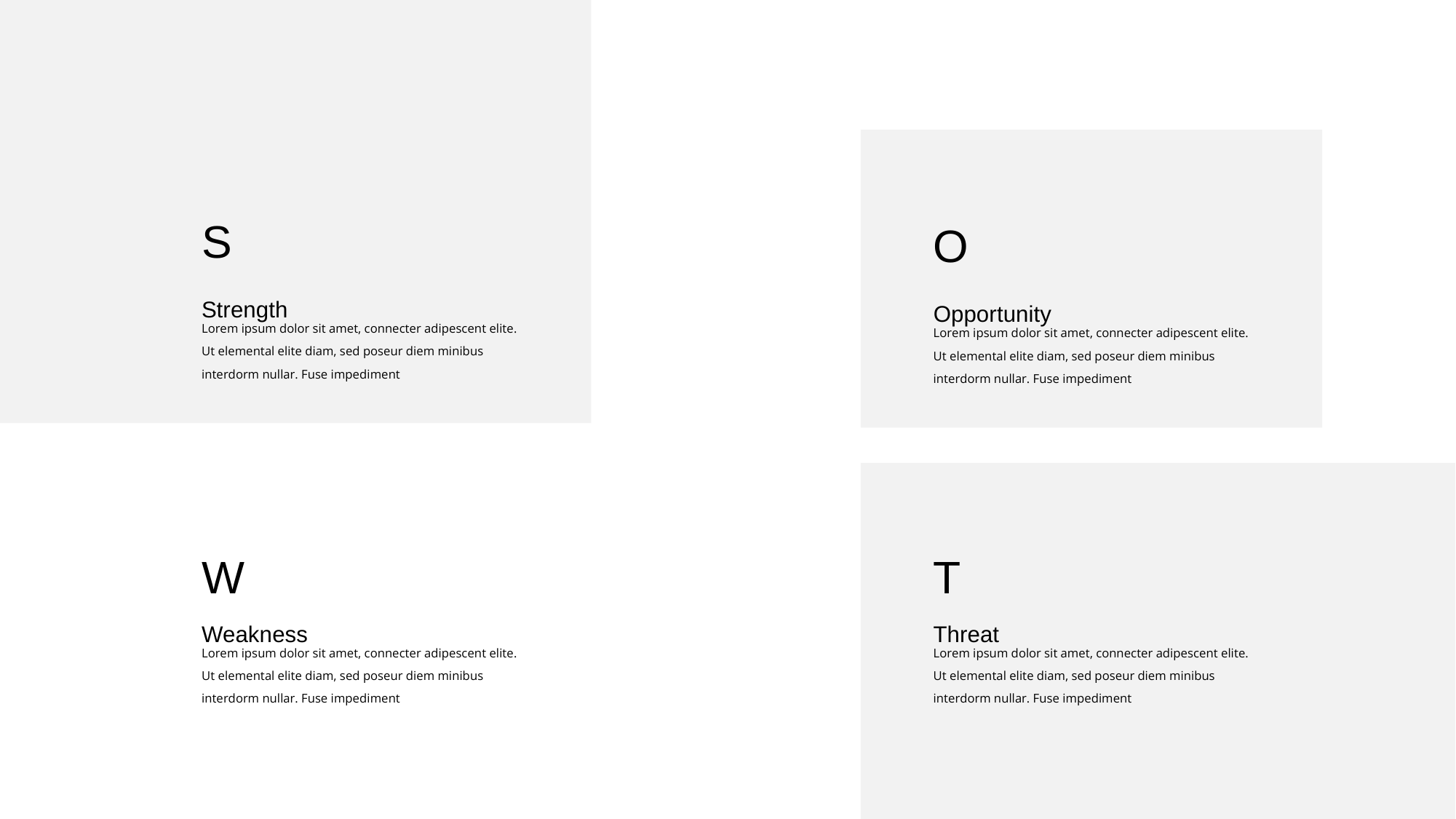

S
O
Opportunity
Lorem ipsum dolor sit amet, connecter adipescent elite.
Ut elemental elite diam, sed poseur diem minibus
interdorm nullar. Fuse impediment

Strength
Lorem ipsum dolor sit amet, connecter adipescent elite.
Ut elemental elite diam, sed poseur diem minibus
interdorm nullar. Fuse impediment
W
Weakness
Lorem ipsum dolor sit amet, connecter adipescent elite.
Ut elemental elite diam, sed poseur diem minibus
interdorm nullar. Fuse impediment
T
Threat
Lorem ipsum dolor sit amet, connecter adipescent elite.
Ut elemental elite diam, sed poseur diem minibus
interdorm nullar. Fuse impediment